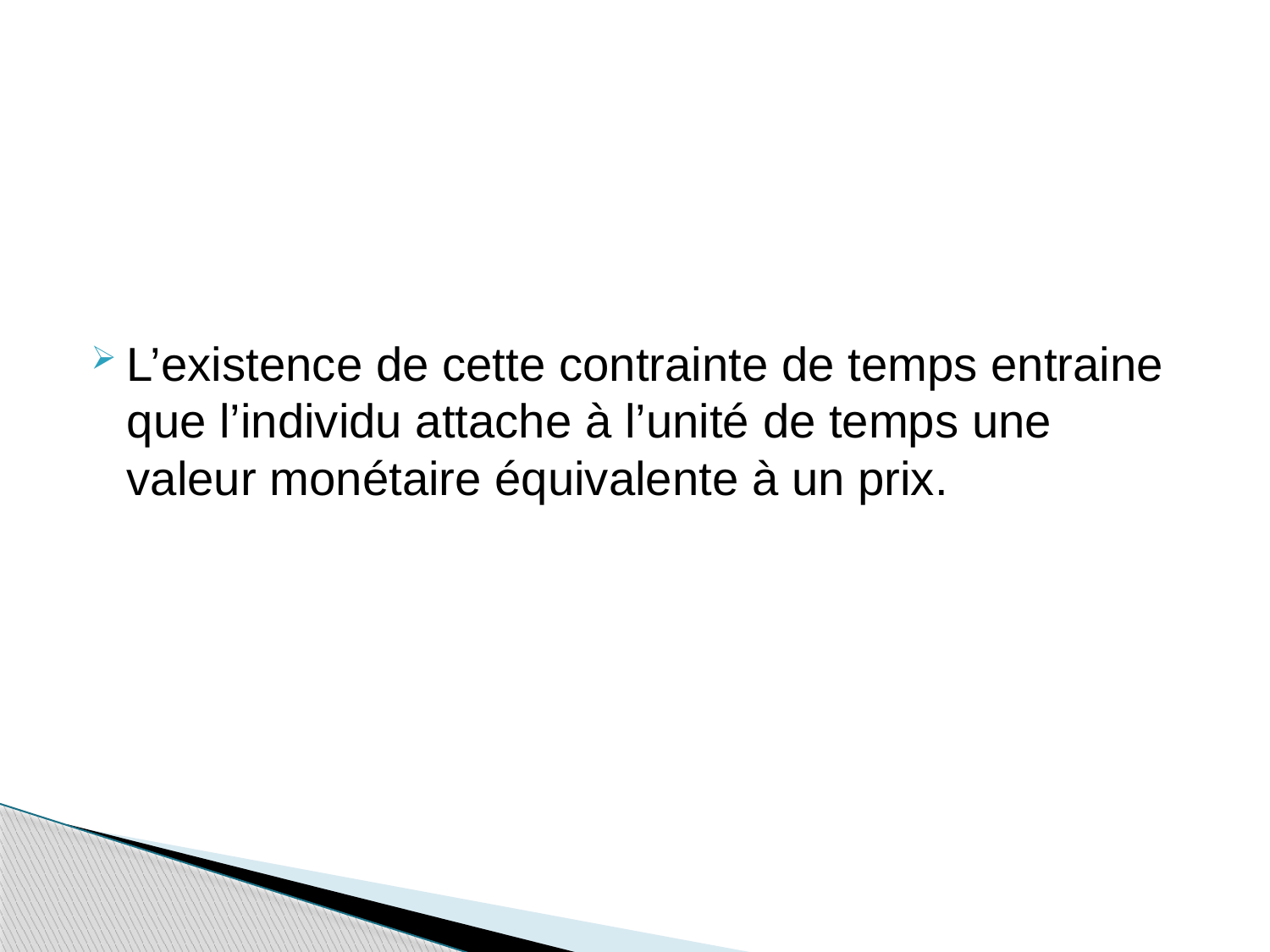

#
L’existence de cette contrainte de temps entraine que l’individu attache à l’unité de temps une valeur monétaire équivalente à un prix.